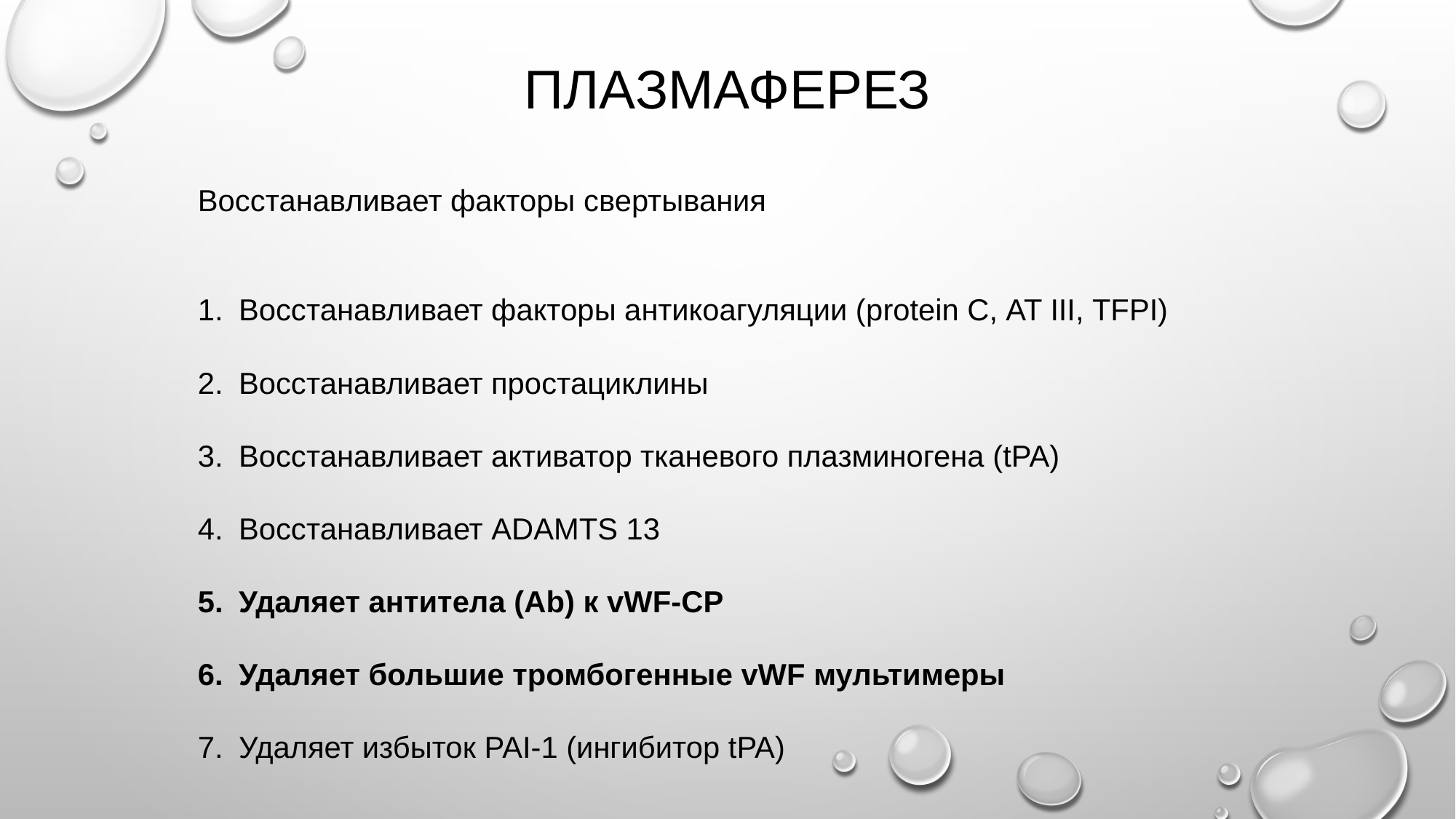

# Плазмаферез

Восстанавливает факторы свертывания

Восстанавливает факторы антикоагуляции (protein C, AT III, TFPI)

Восстанавливает простациклины

Восстанавливает активатор тканевого плазминогена (tPA)

Восстанавливает ADAMTS 13

Удаляет антитела (Ab) к vWF-CP

Удаляет большие тромбогенные vWF мультимеры

Удаляет избыток PAI-1 (ингибитор tPA)